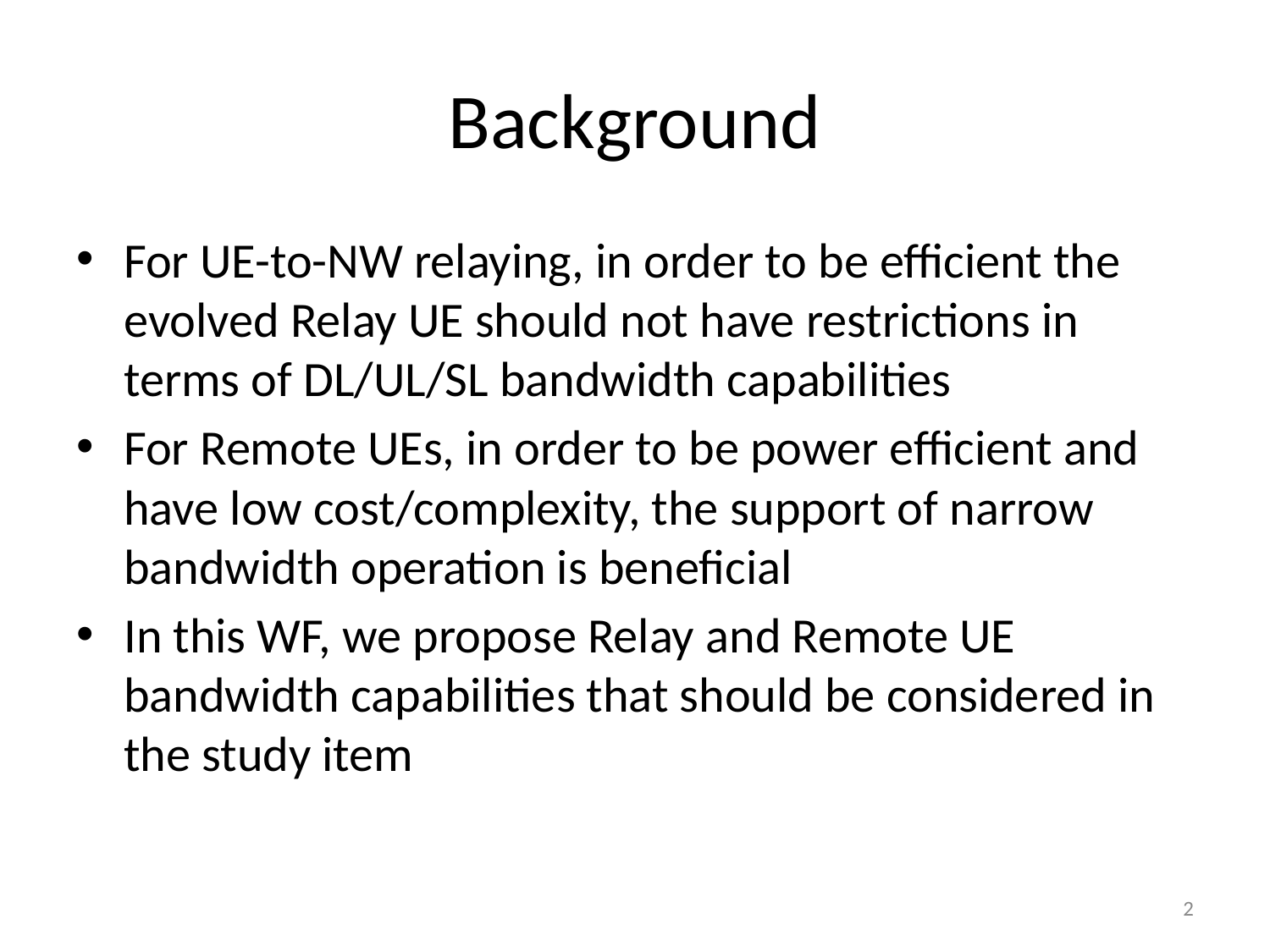

# Background
For UE-to-NW relaying, in order to be efficient the evolved Relay UE should not have restrictions in terms of DL/UL/SL bandwidth capabilities
For Remote UEs, in order to be power efficient and have low cost/complexity, the support of narrow bandwidth operation is beneficial
In this WF, we propose Relay and Remote UE bandwidth capabilities that should be considered in the study item
2